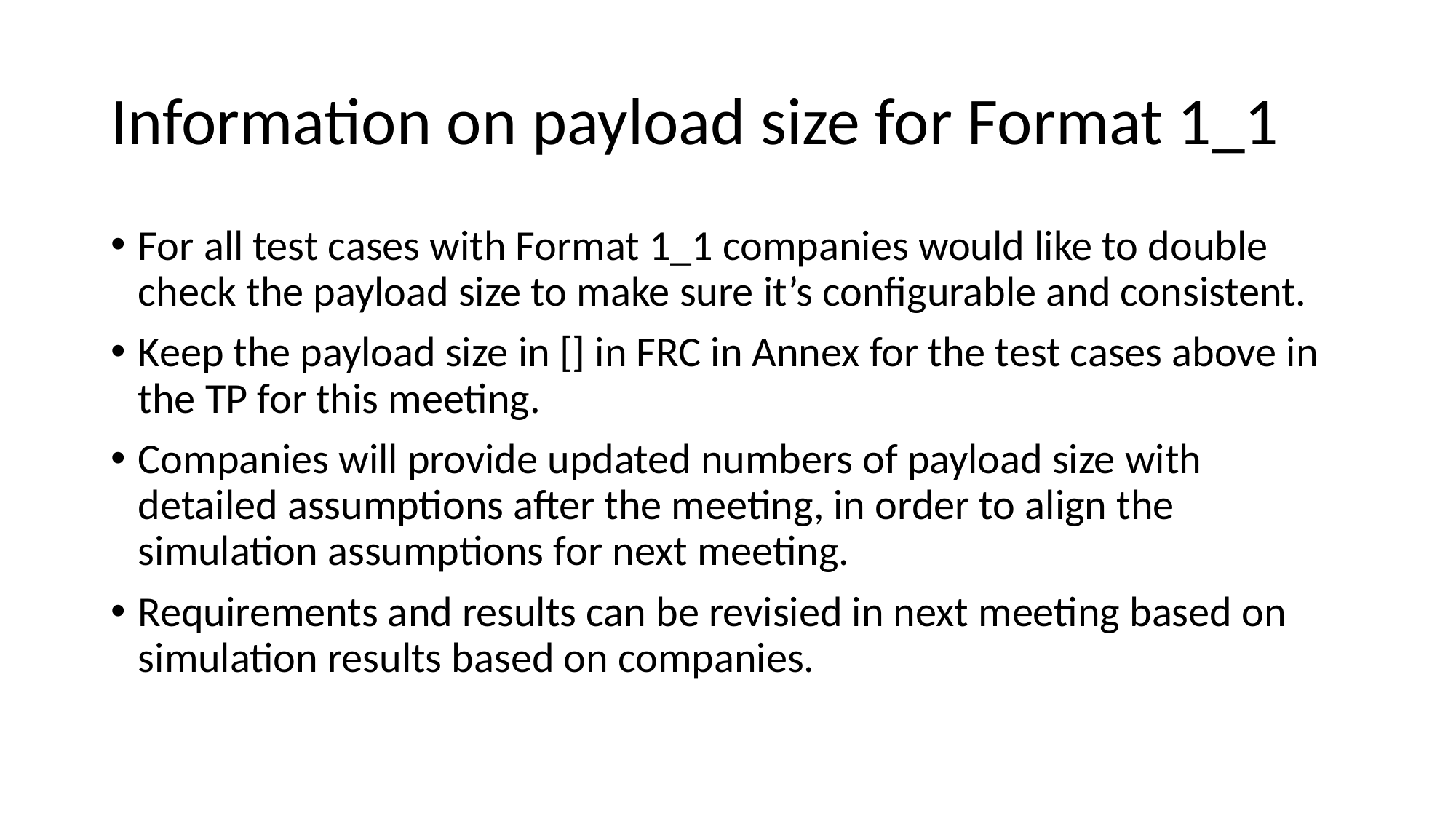

# Information on payload size for Format 1_1
For all test cases with Format 1_1 companies would like to double check the payload size to make sure it’s configurable and consistent.
Keep the payload size in [] in FRC in Annex for the test cases above in the TP for this meeting.
Companies will provide updated numbers of payload size with detailed assumptions after the meeting, in order to align the simulation assumptions for next meeting.
Requirements and results can be revisied in next meeting based on simulation results based on companies.